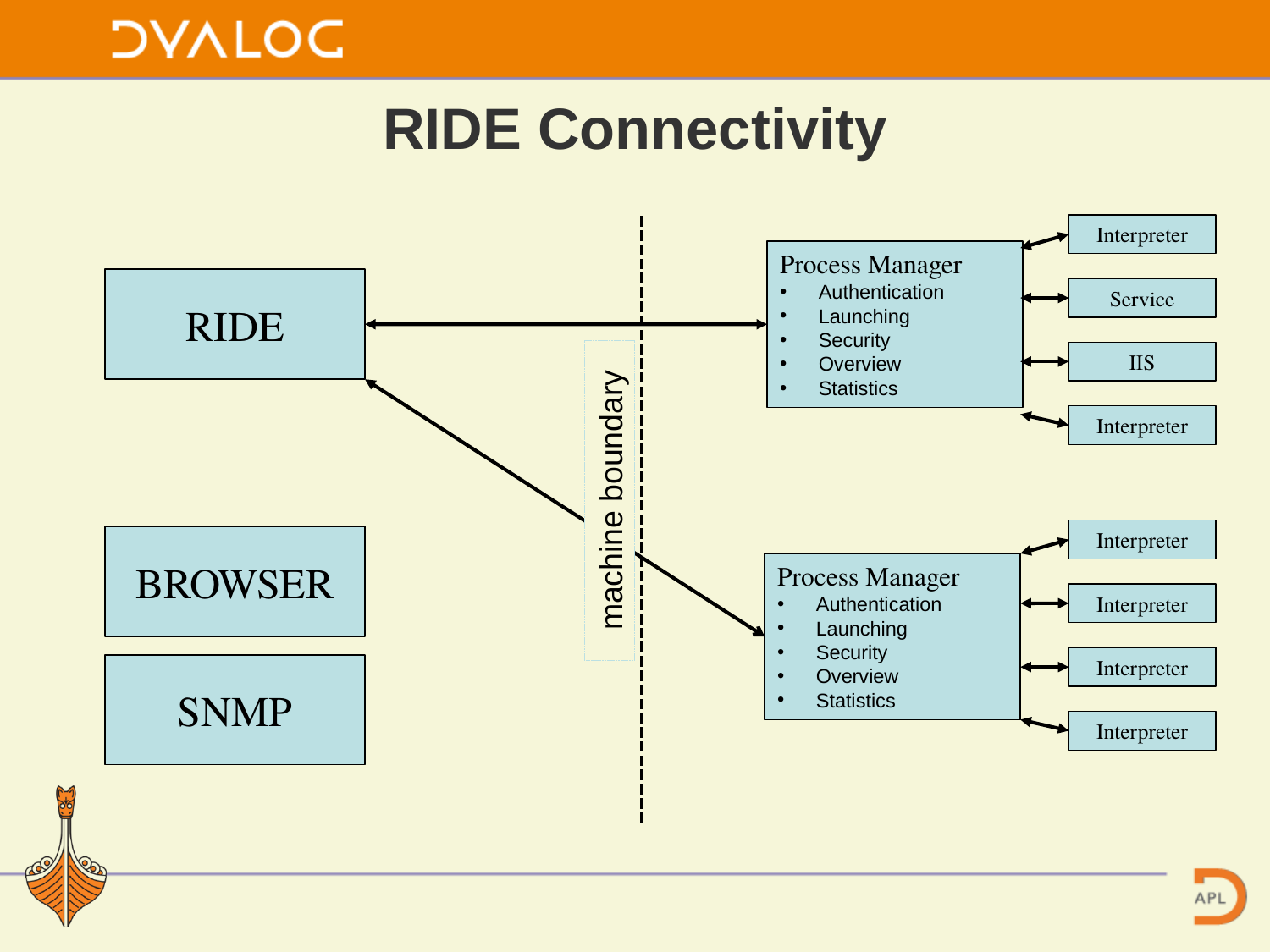

# RIDE Connectivity
Interpreter
Process Manager
Authentication
Launching
Security
Overview
Statistics

Service
IIS
Interpreter
RIDE
machine boundary
Interpreter
Process Manager
Authentication
Launching
Security
Overview
Statistics

Interpreter
Interpreter
Interpreter
BROWSER
SNMP